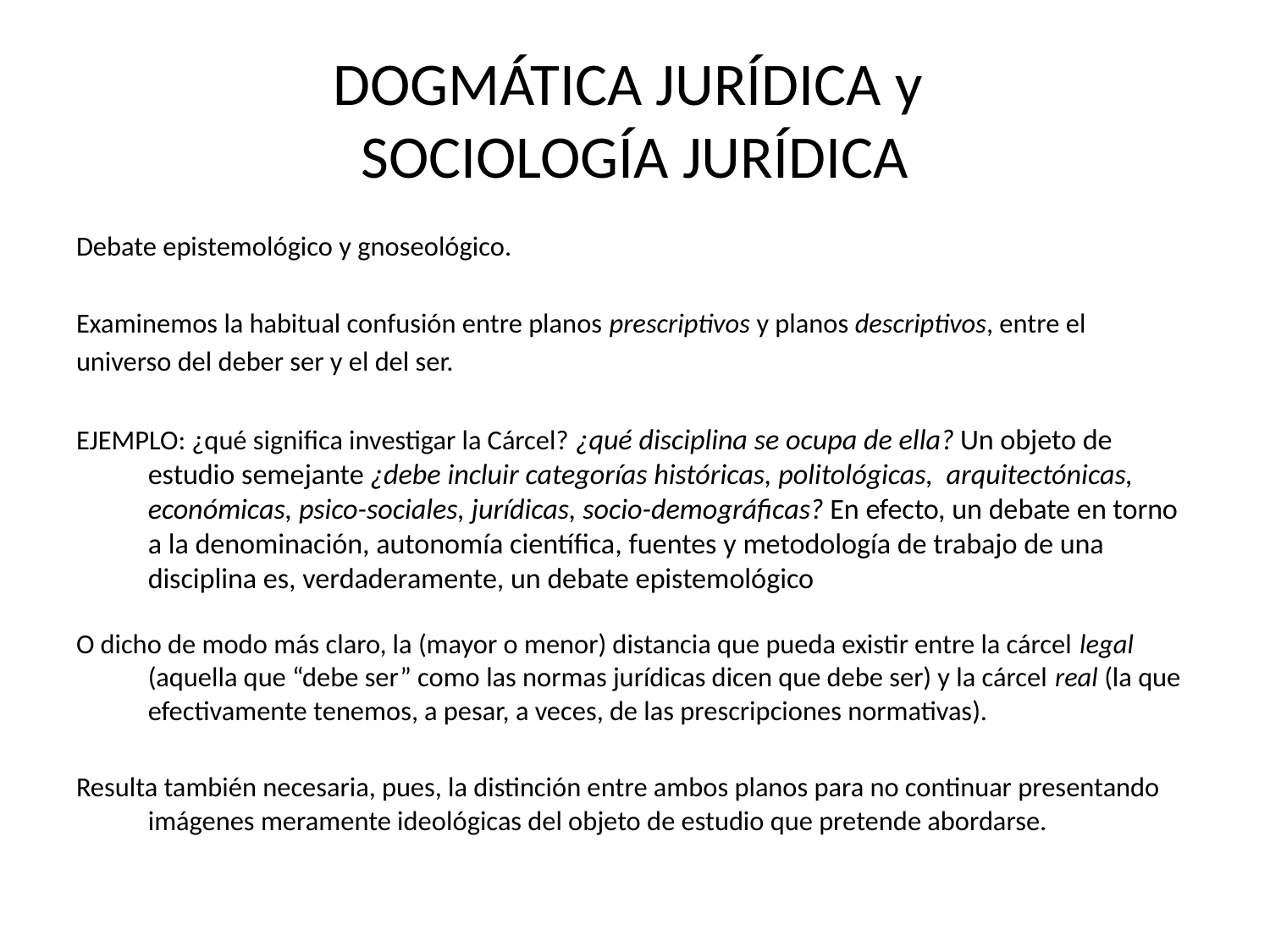

# DOGMÁTICA JURÍDICA y SOCIOLOGÍA JURÍDICA
Debate epistemológico y gnoseológico.

Examinemos la habitual confusión entre planos prescriptivos y planos descriptivos, entre el
universo del deber ser y el del ser.

EJEMPLO: ¿qué significa investigar la Cárcel? ¿qué disciplina se ocupa de ella? Un objeto de estudio semejante ¿debe incluir categorías históricas, politológicas,  arquitectónicas, económicas, psico-sociales, jurídicas, socio-demográficas? En efecto, un debate en torno a la denominación, autonomía científica, fuentes y metodología de trabajo de una disciplina es, verdaderamente, un debate epistemológico

O dicho de modo más claro, la (mayor o menor) distancia que pueda existir entre la cárcel legal (aquella que “debe ser” como las normas jurídicas dicen que debe ser) y la cárcel real (la que efectivamente tenemos, a pesar, a veces, de las prescripciones normativas).

Resulta también necesaria, pues, la distinción entre ambos planos para no continuar presentando imágenes meramente ideológicas del objeto de estudio que pretende abordarse.